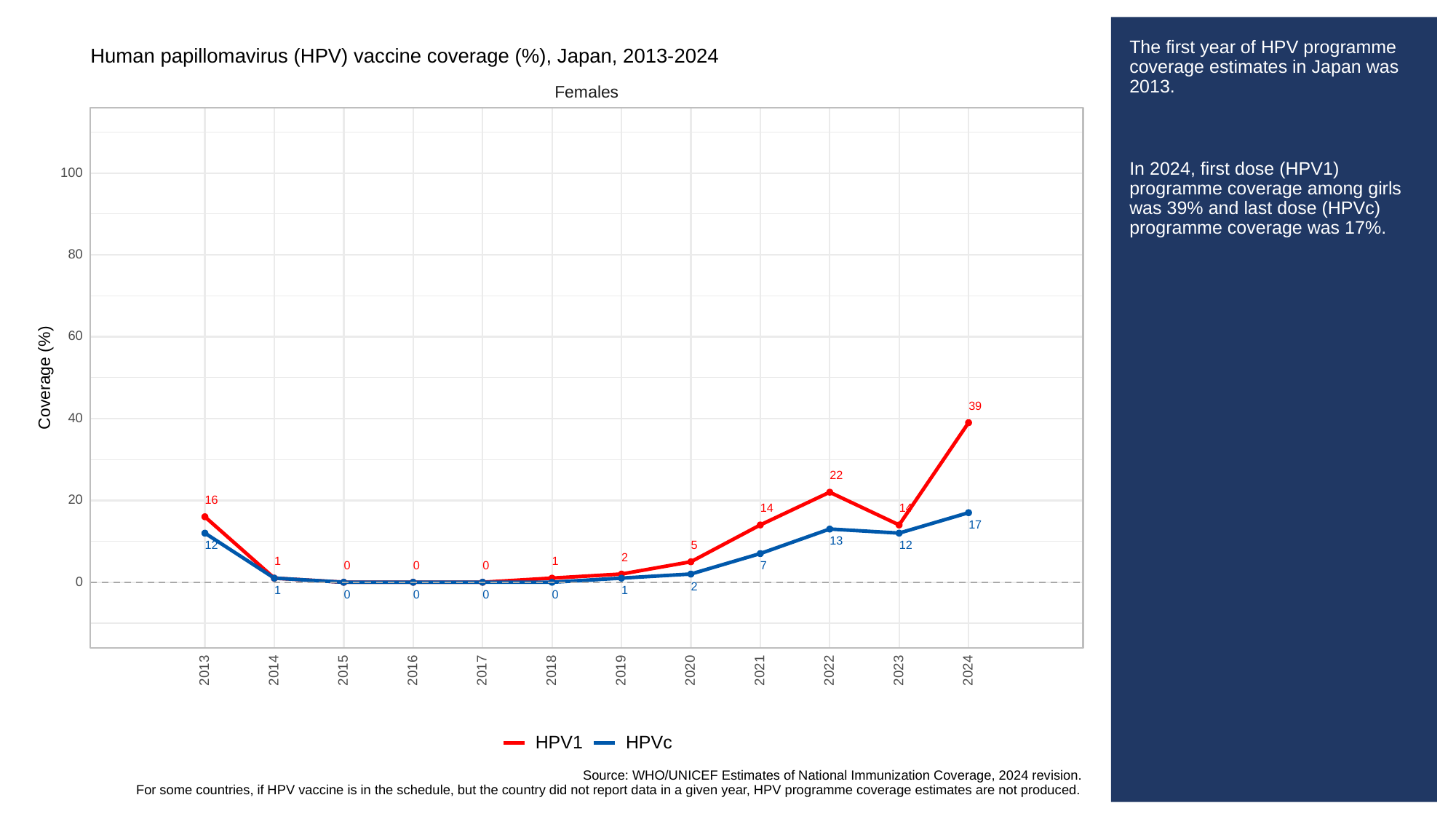

# The first year of HPV programme coverage estimates in Japan was 2013.

In 2024, first dose (HPV1) programme coverage among girls was 39% and last dose (HPVc) programme coverage was 17%.

Human papillomavirus (HPV) vaccine coverage (%), Japan, 2013-2024
Females

100

80

60

Coverage (%)

39
40

22

20
16

14
14

17

13

5
12
12

2
1
1

0
0
0
7

0

2
1
1
0
0
0
0

2013
2023
2014
2015
2016
2017
2018
2019
2020
2021
2022
2024
HPVc
HPV1

Source: WHO/UNICEF Estimates of National Immunization Coverage, 2024 revision.
For some countries, if HPV vaccine is in the schedule, but the country did not report data in a given year, HPV programme coverage estimates are not produced.